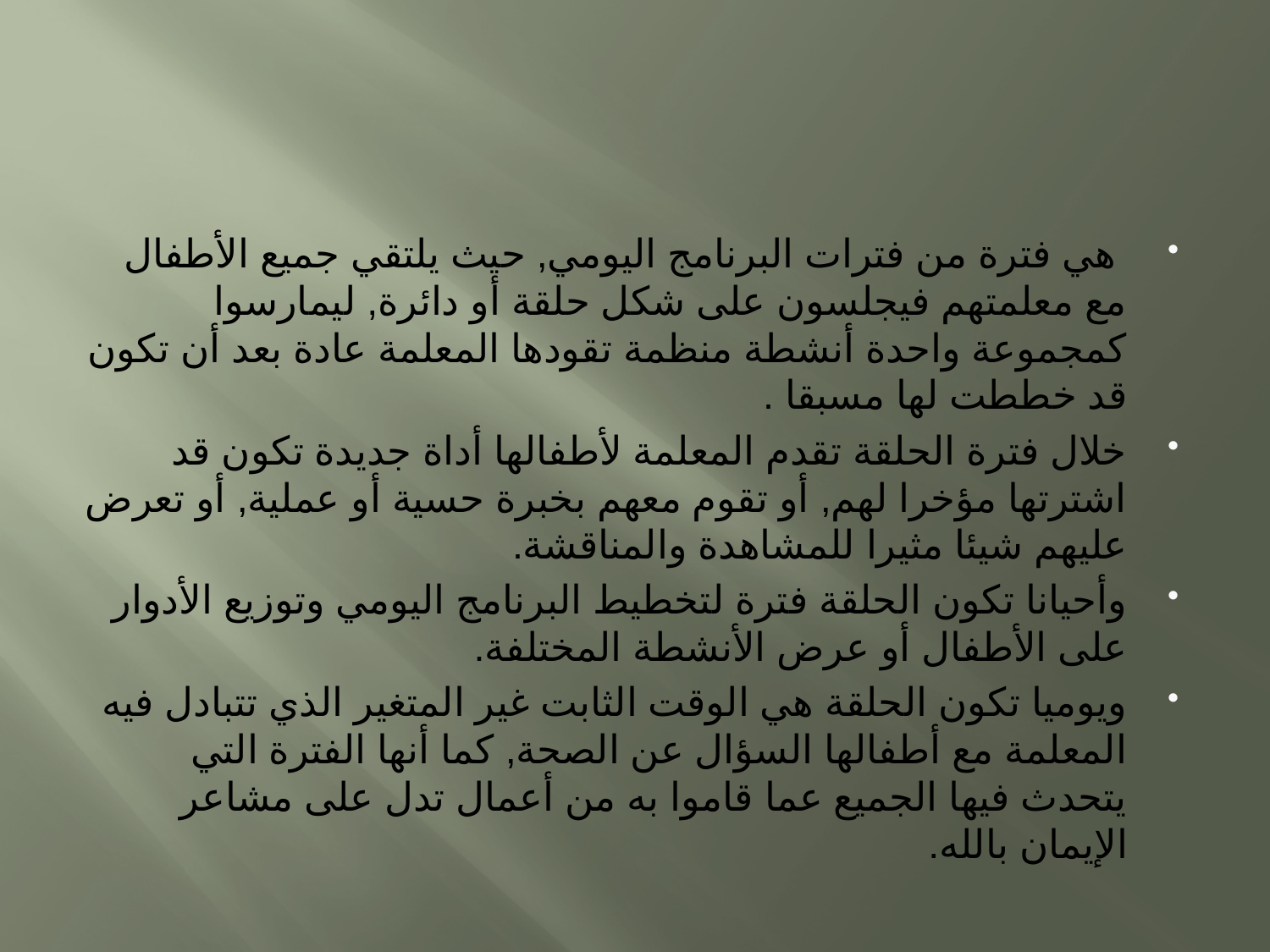

#
 هي فترة من فترات البرنامج اليومي, حيث يلتقي جميع الأطفال مع معلمتهم فيجلسون على شكل حلقة أو دائرة, ليمارسوا كمجموعة واحدة أنشطة منظمة تقودها المعلمة عادة بعد أن تكون قد خططت لها مسبقا .
خلال فترة الحلقة تقدم المعلمة لأطفالها أداة جديدة تكون قد اشترتها مؤخرا لهم, أو تقوم معهم بخبرة حسية أو عملية, أو تعرض عليهم شيئا مثيرا للمشاهدة والمناقشة.
وأحيانا تكون الحلقة فترة لتخطيط البرنامج اليومي وتوزيع الأدوار على الأطفال أو عرض الأنشطة المختلفة.
ويوميا تكون الحلقة هي الوقت الثابت غير المتغير الذي تتبادل فيه المعلمة مع أطفالها السؤال عن الصحة, كما أنها الفترة التي يتحدث فيها الجميع عما قاموا به من أعمال تدل على مشاعر الإيمان بالله.